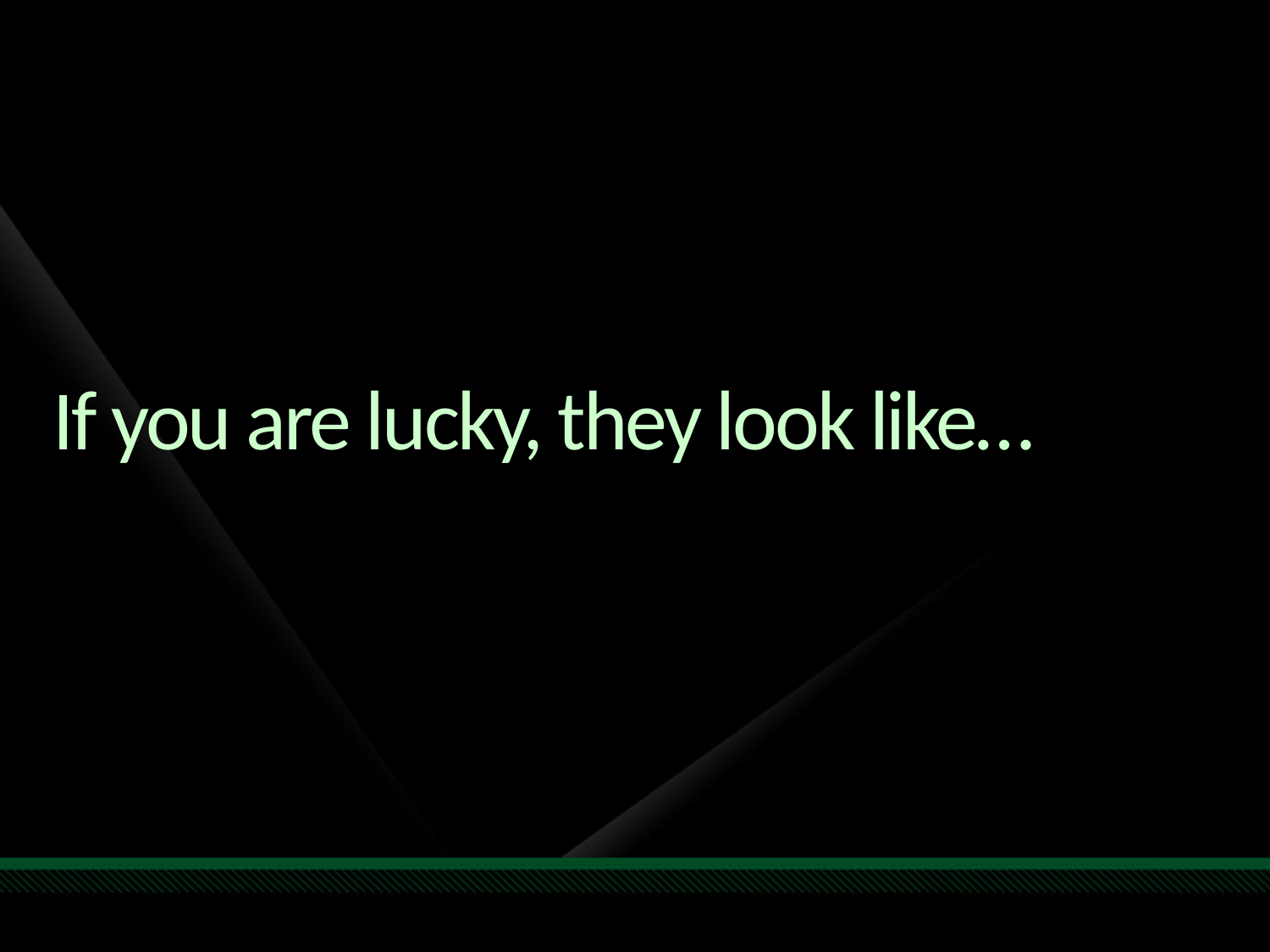

# If you are lucky, they look like…